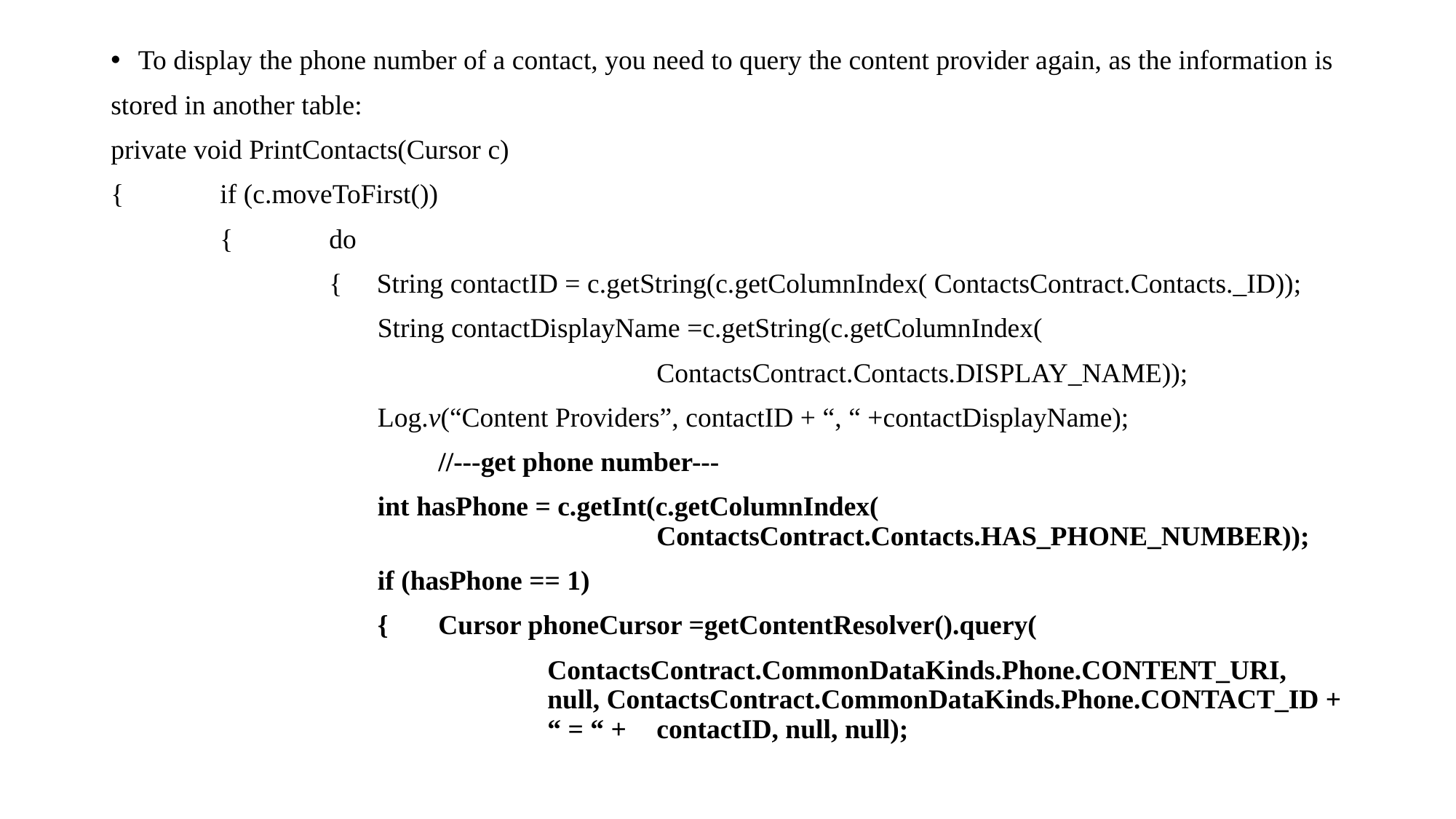

To display the phone number of a contact, you need to query the content provider again, as the information is
stored in another table:
private void PrintContacts(Cursor c)
{	if (c.moveToFirst())
	{	do
		{     String contactID = c.getString(c.getColumnIndex( ContactsContract.Contacts._ID));
		       String contactDisplayName =c.getString(c.getColumnIndex(
					ContactsContract.Contacts.DISPLAY_NAME));
		       Log.v(“Content Providers”, contactID + “, “ +contactDisplayName);
			//---get phone number---
		       int hasPhone = c.getInt(c.getColumnIndex(									ContactsContract.Contacts.HAS_PHONE_NUMBER));
		       if (hasPhone == 1)
		       {	Cursor phoneCursor =getContentResolver().query(
				ContactsContract.CommonDataKinds.Phone.CONTENT_URI, 					null, ContactsContract.CommonDataKinds.Phone.CONTACT_ID + 				“ = “ +	contactID, null, null);